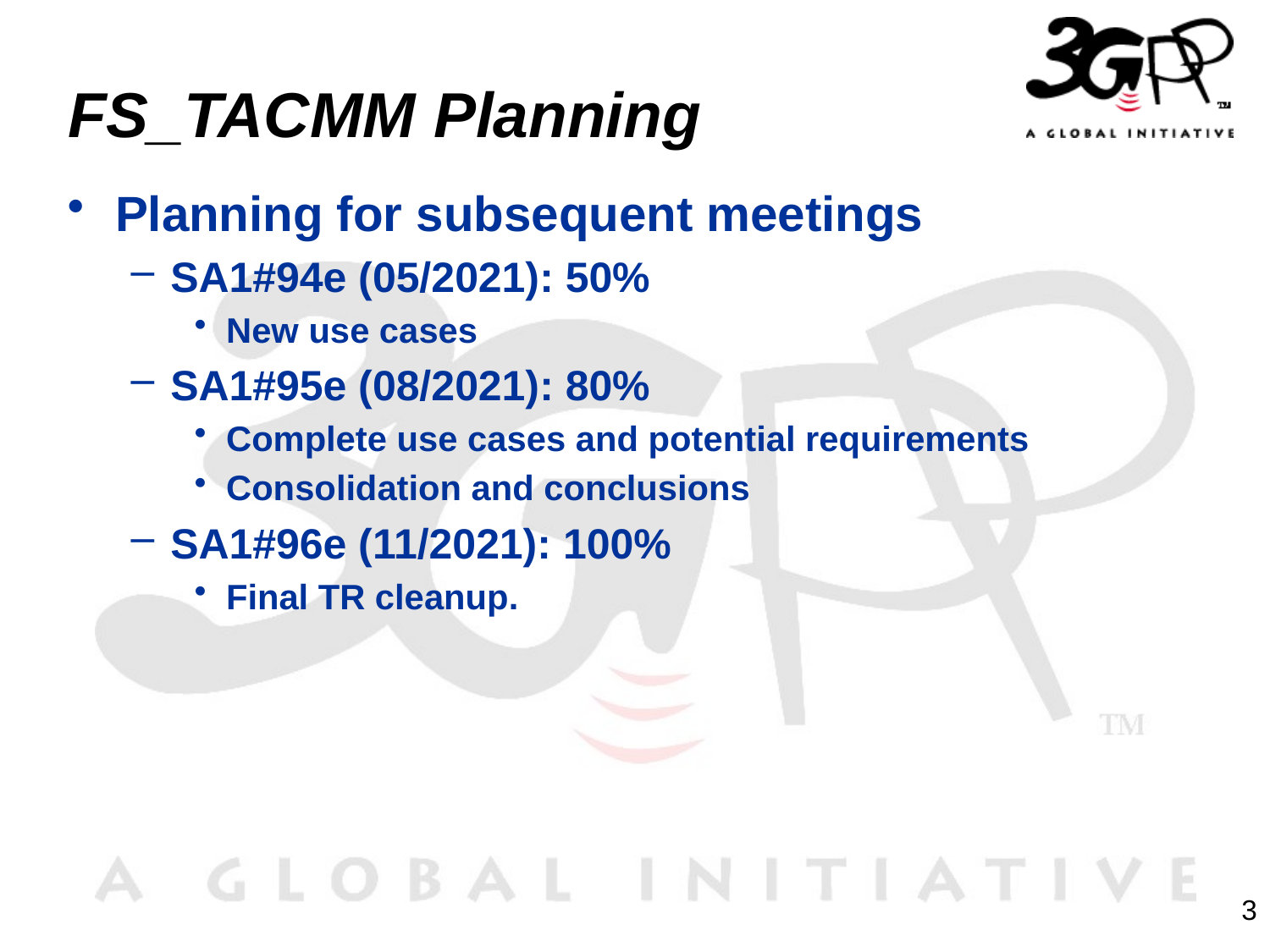

# FS_TACMM Planning
Planning for subsequent meetings
SA1#94e (05/2021): 50%
New use cases
SA1#95e (08/2021): 80%
Complete use cases and potential requirements
Consolidation and conclusions
SA1#96e (11/2021): 100%
Final TR cleanup.
3